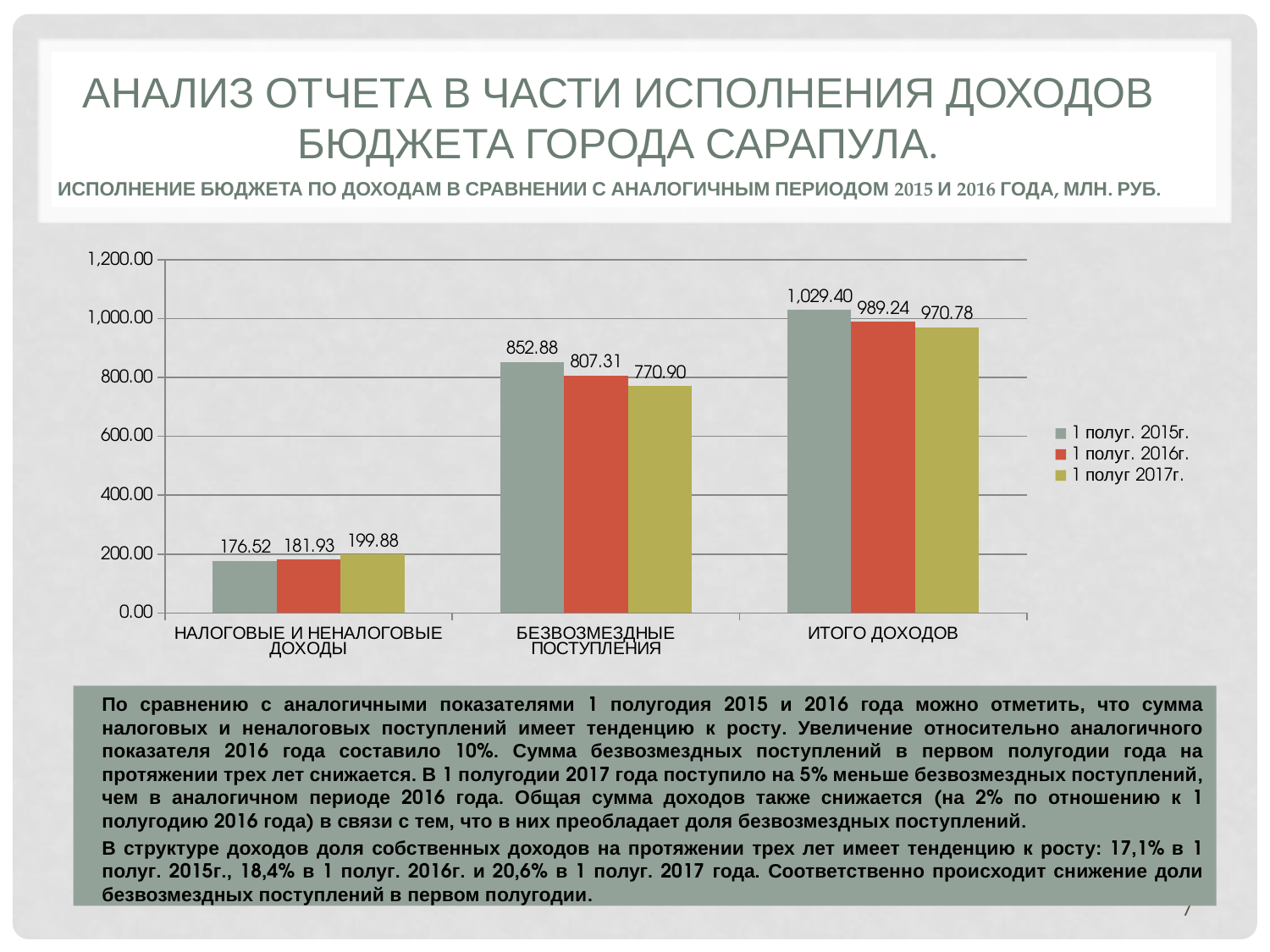

# Анализ отчета в части исполнения доходов бюджета города Сарапула.
Исполнение бюджета по доходам в сравнении с аналогичным периодом 2015 и 2016 года, млн. руб.

### Chart

| Category | 1 полуг. 2015г. | 1 полуг. 2016г. | 1 полуг 2017г. |
|---|---|---|---|
| НАЛОГОВЫЕ И НЕНАЛОГОВЫЕ ДОХОДЫ | 176.52 | 181.929 | 199.882 |
| БЕЗВОЗМЕЗДНЫЕ ПОСТУПЛЕНИЯ | 852.88 | 807.306 | 770.898 |
| ИТОГО ДОХОДОВ | 1029.4 | 989.235 | 970.78 |
По сравнению с аналогичными показателями 1 полугодия 2015 и 2016 года можно отметить, что сумма налоговых и неналоговых поступлений имеет тенденцию к росту. Увеличение относительно аналогичного показателя 2016 года составило 10%. Сумма безвозмездных поступлений в первом полугодии года на протяжении трех лет снижается. В 1 полугодии 2017 года поступило на 5% меньше безвозмездных поступлений, чем в аналогичном периоде 2016 года. Общая сумма доходов также снижается (на 2% по отношению к 1 полугодию 2016 года) в связи с тем, что в них преобладает доля безвозмездных поступлений.
В структуре доходов доля собственных доходов на протяжении трех лет имеет тенденцию к росту: 17,1% в 1 полуг. 2015г., 18,4% в 1 полуг. 2016г. и 20,6% в 1 полуг. 2017 года. Соответственно происходит снижение доли безвозмездных поступлений в первом полугодии.
7